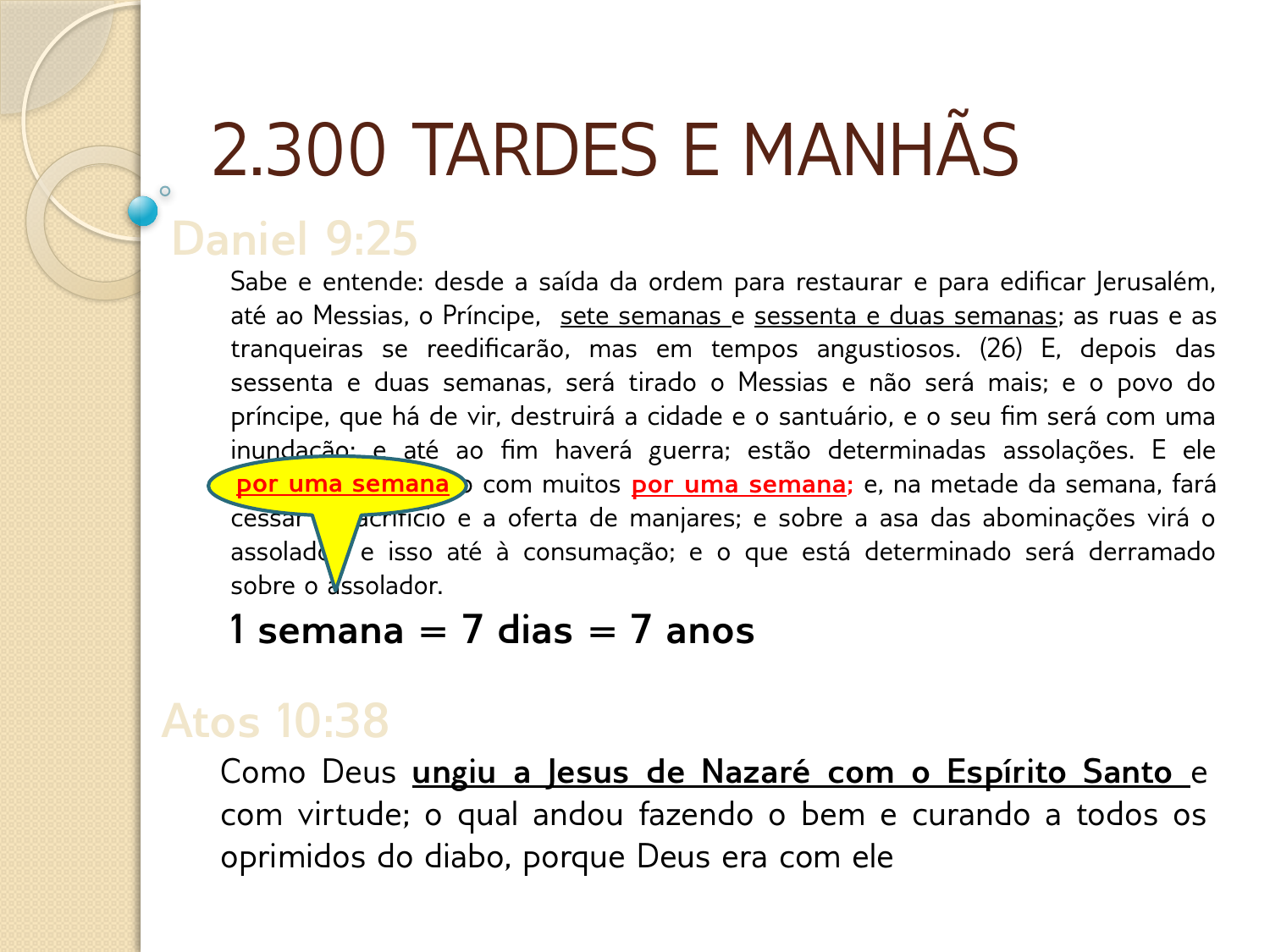

2.300 TARDES E MANHÃS
Daniel 9:25
Sabe e entende: desde a saída da ordem para restaurar e para edificar Jerusalém, até ao Messias, o Príncipe,  sete semanas e sessenta e duas semanas; as ruas e as tranqueiras se reedificarão, mas em tempos angustiosos. (26) E, depois das sessenta e duas semanas, será tirado o Messias e não será mais; e o povo do príncipe, que há de vir, destruirá a cidade e o santuário, e o seu fim será com uma inundação; e até ao fim haverá guerra; estão determinadas assolações. E ele firmará um concerto com muitos por uma semana; e, na metade da semana, fará cessar o sacrifício e a oferta de manjares; e sobre a asa das abominações virá o assolador, e isso até à consumação; e o que está determinado será derramado sobre o assolador.

por uma semana

1 semana = 7 dias = 7 anos
Atos 10:38
Como Deus ungiu a Jesus de Nazaré com o Espírito Santo e com virtude; o qual andou fazendo o bem e curando a todos os oprimidos do diabo, porque Deus era com ele